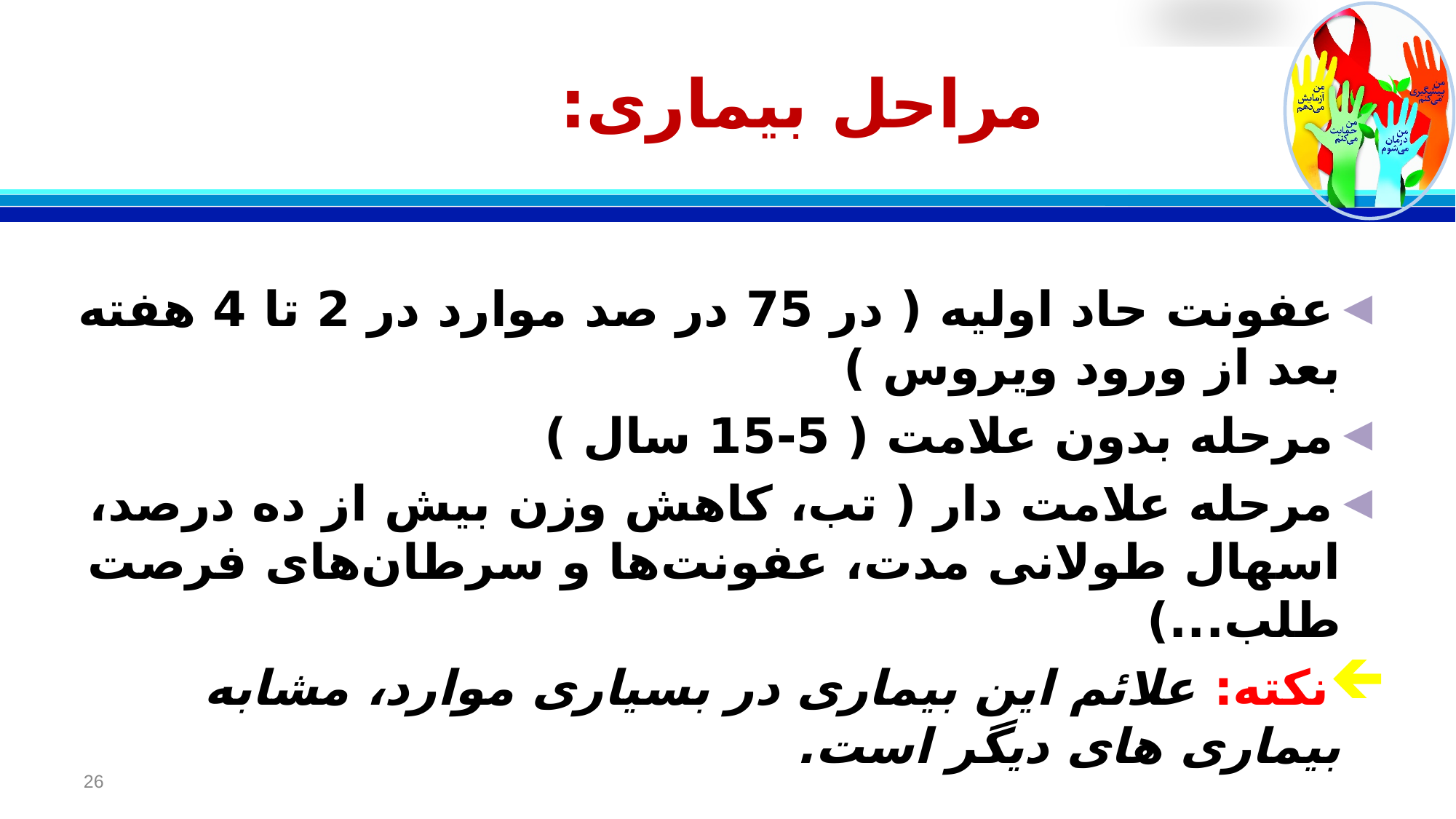

# مراحل بیماری:
عفونت حاد اولیه ( در 75 در صد موارد در 2 تا 4 هفته بعد از ورود ویروس )
مرحله بدون علامت ( 5-15 سال )
مرحله علامت دار ( تب، کاهش وزن بیش از ده درصد، اسهال طولانی مدت، عفونت‌ها و سرطان‌های فرصت طلب...)
نکته: علائم این بیماری در بسیاری موارد، مشابه بیماری های دیگر است.
26